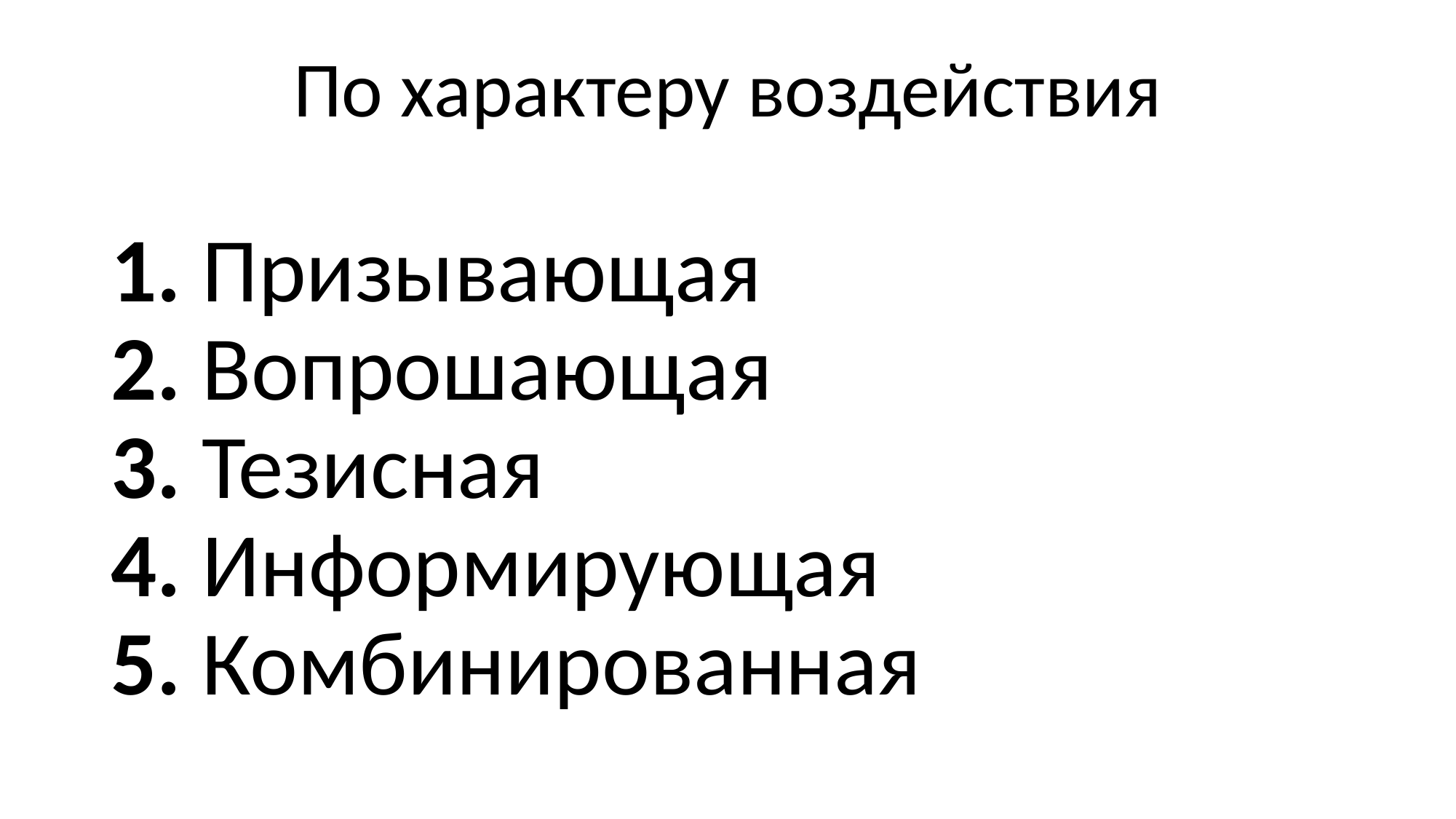

# Пo характеру воздействия
1. Призывающая
2. Вопрошающая
3. Тезисная
4. Информирующая
5. Комбинированная